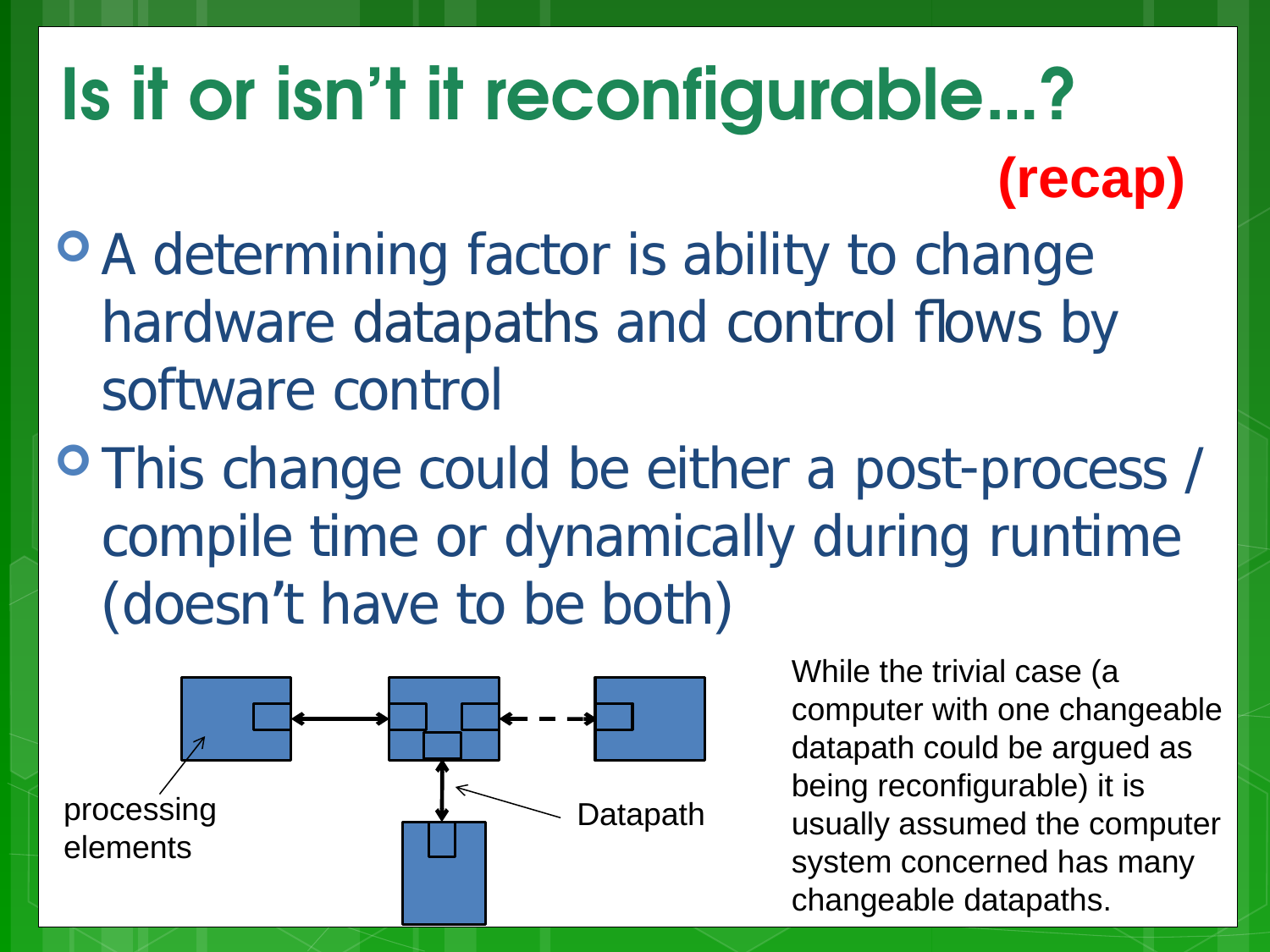

# Is it or isn’t it reconfigurable…?
(recap)
A determining factor is ability to change hardware datapaths and control flows by software control
This change could be either a post-process / compile time or dynamically during runtime (doesn’t have to be both)
While the trivial case (a computer with one changeable datapath could be argued as being reconfigurable) it is usually assumed the computer system concerned has many changeable datapaths.

processing
elements
Datapath